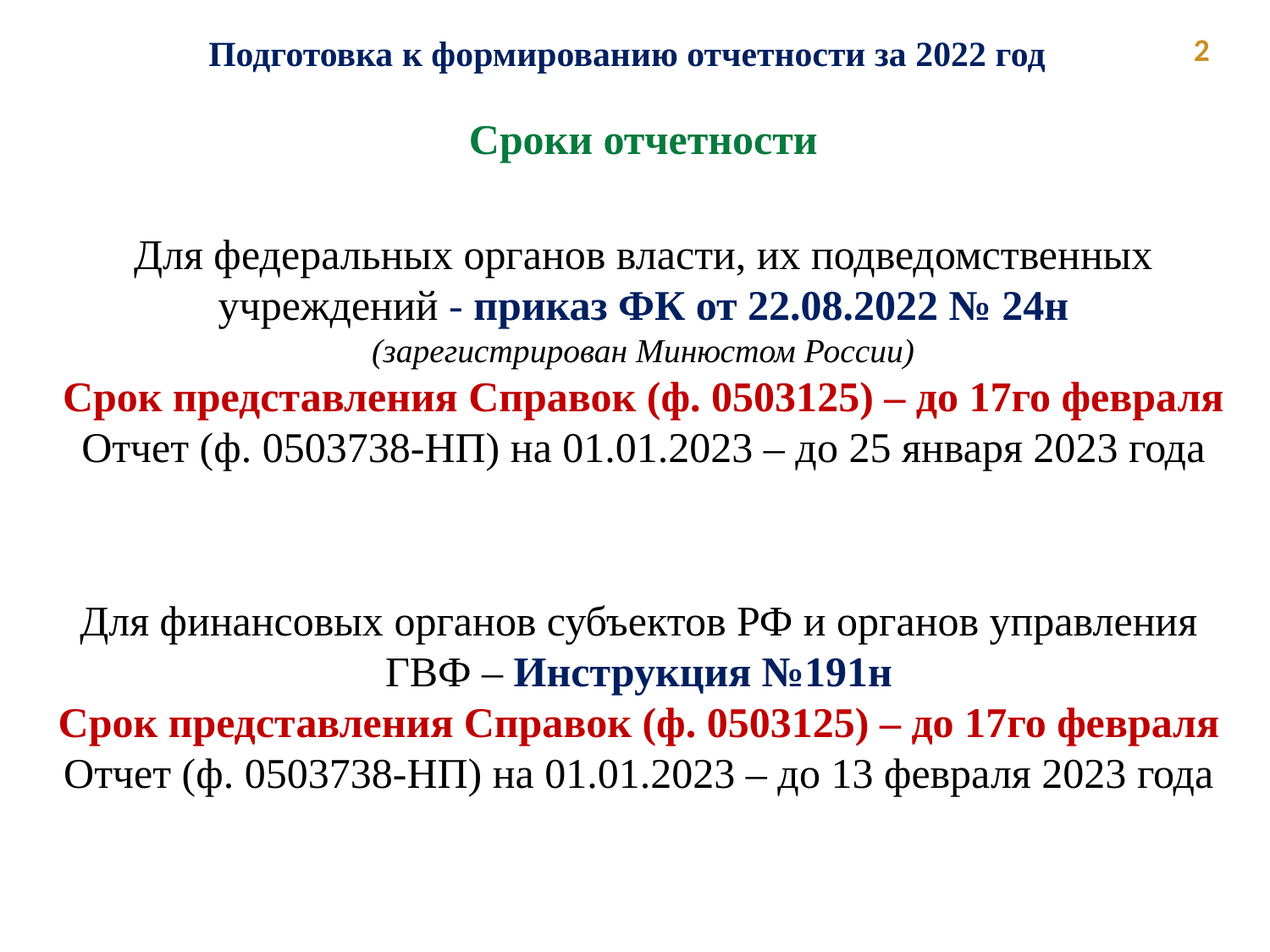

2
Подготовка к формированию отчетности за 2022 год
Сроки отчетности
Для федеральных органов власти, их подведомственных учреждений - приказ ФК от 22.08.2022 № 24н
(зарегистрирован Минюстом России)
Срок представления Справок (ф. 0503125) – до 17го февраля
Отчет (ф. 0503738-НП) на 01.01.2023 – до 25 января 2023 года
Для финансовых органов субъектов РФ и органов управления ГВФ – Инструкция №191н
Срок представления Справок (ф. 0503125) – до 17го февраля
Отчет (ф. 0503738-НП) на 01.01.2023 – до 13 февраля 2023 года